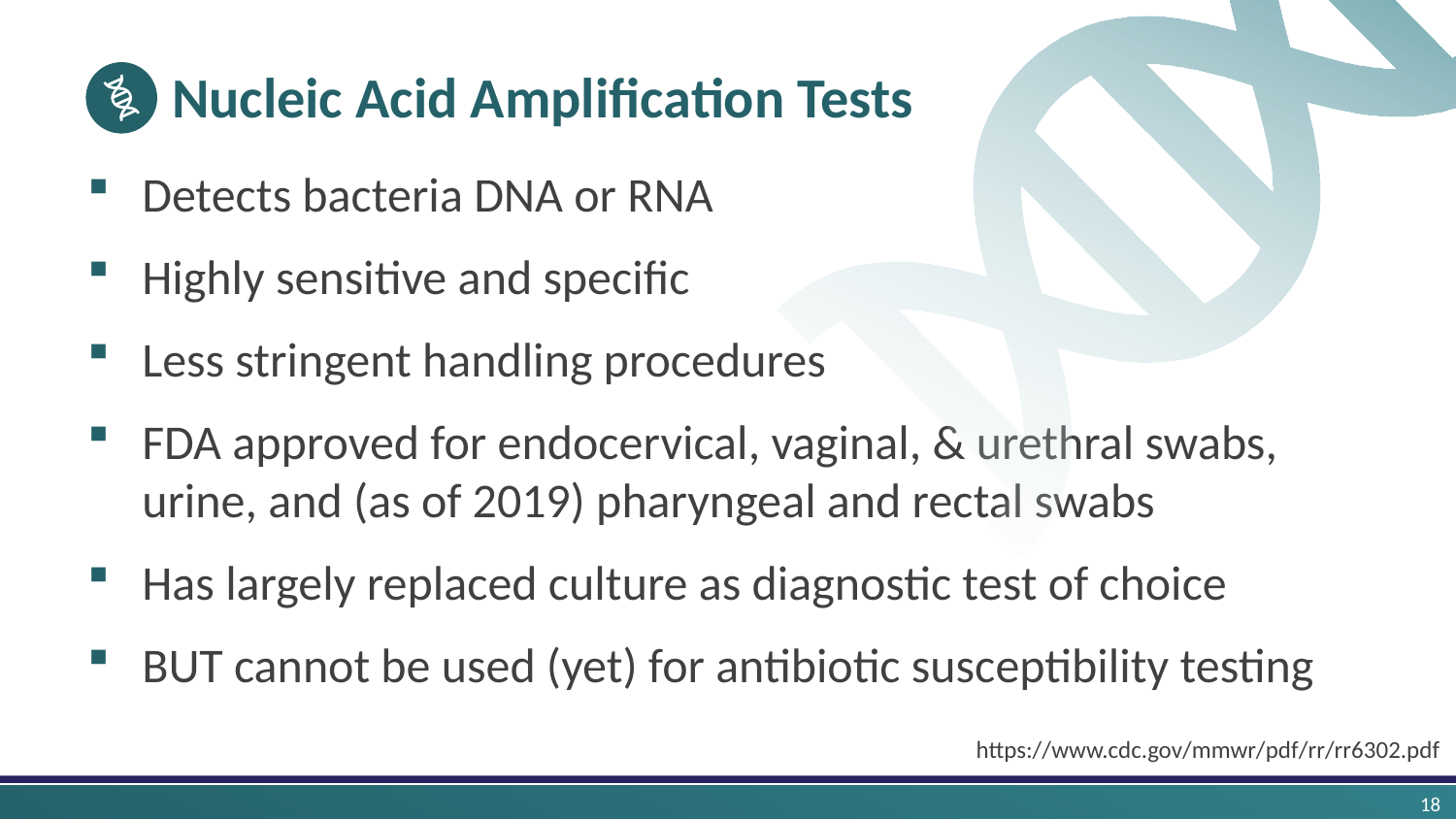

# Nucleic Acid Amplification Tests

Detects bacteria DNA or RNA
Highly sensitive and specific
Less stringent handling procedures
FDA approved for endocervical, vaginal, & urethral swabs, urine, and (as of 2019) pharyngeal and rectal swabs
Has largely replaced culture as diagnostic test of choice
BUT cannot be used (yet) for antibiotic susceptibility testing

https://www.cdc.gov/mmwr/pdf/rr/rr6302.pdf
18